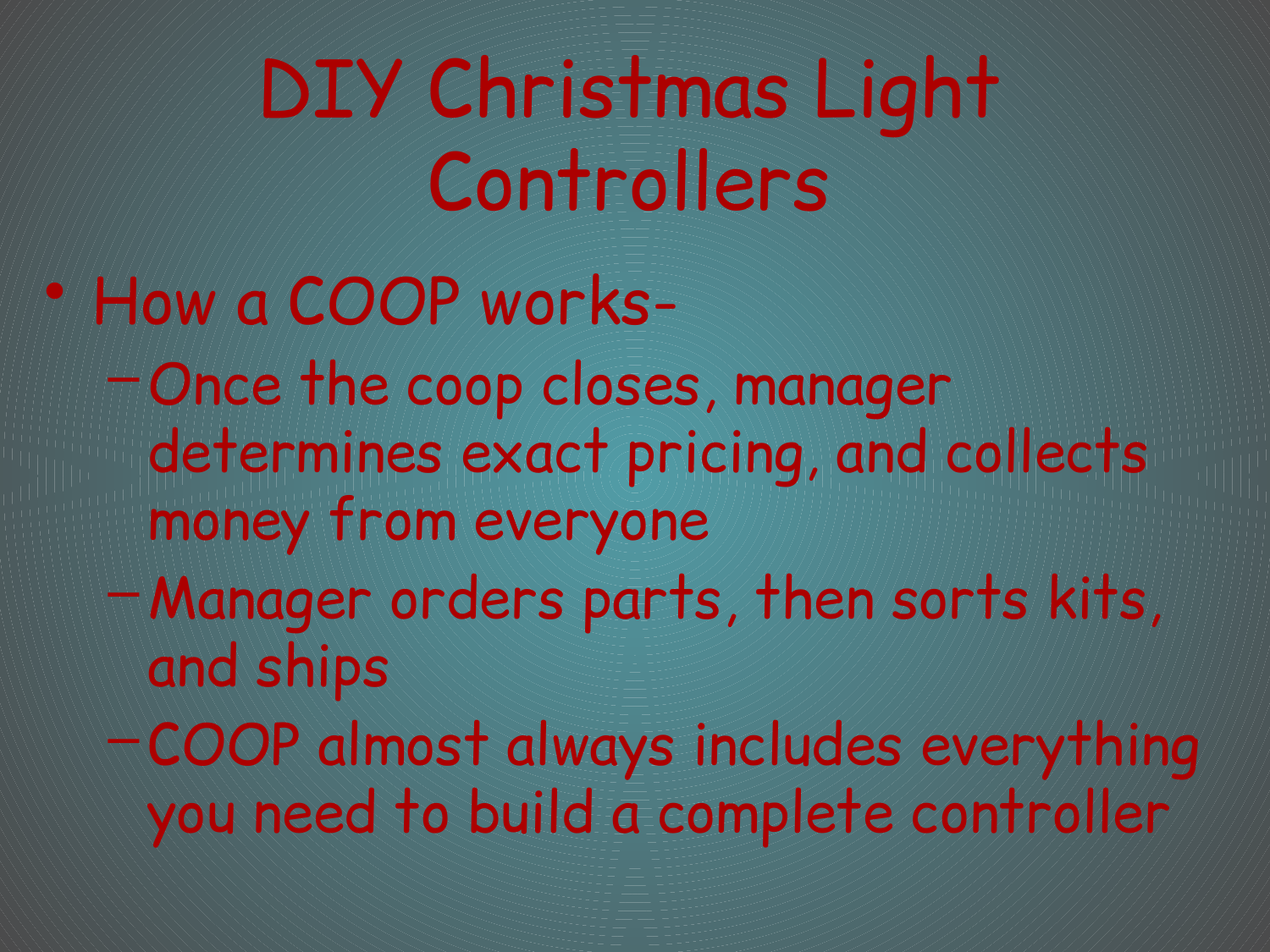

# DIY Christmas Light Controllers
How a COOP works-
Once the coop closes, manager determines exact pricing, and collects money from everyone
Manager orders parts, then sorts kits, and ships
COOP almost always includes everything you need to build a complete controller

13